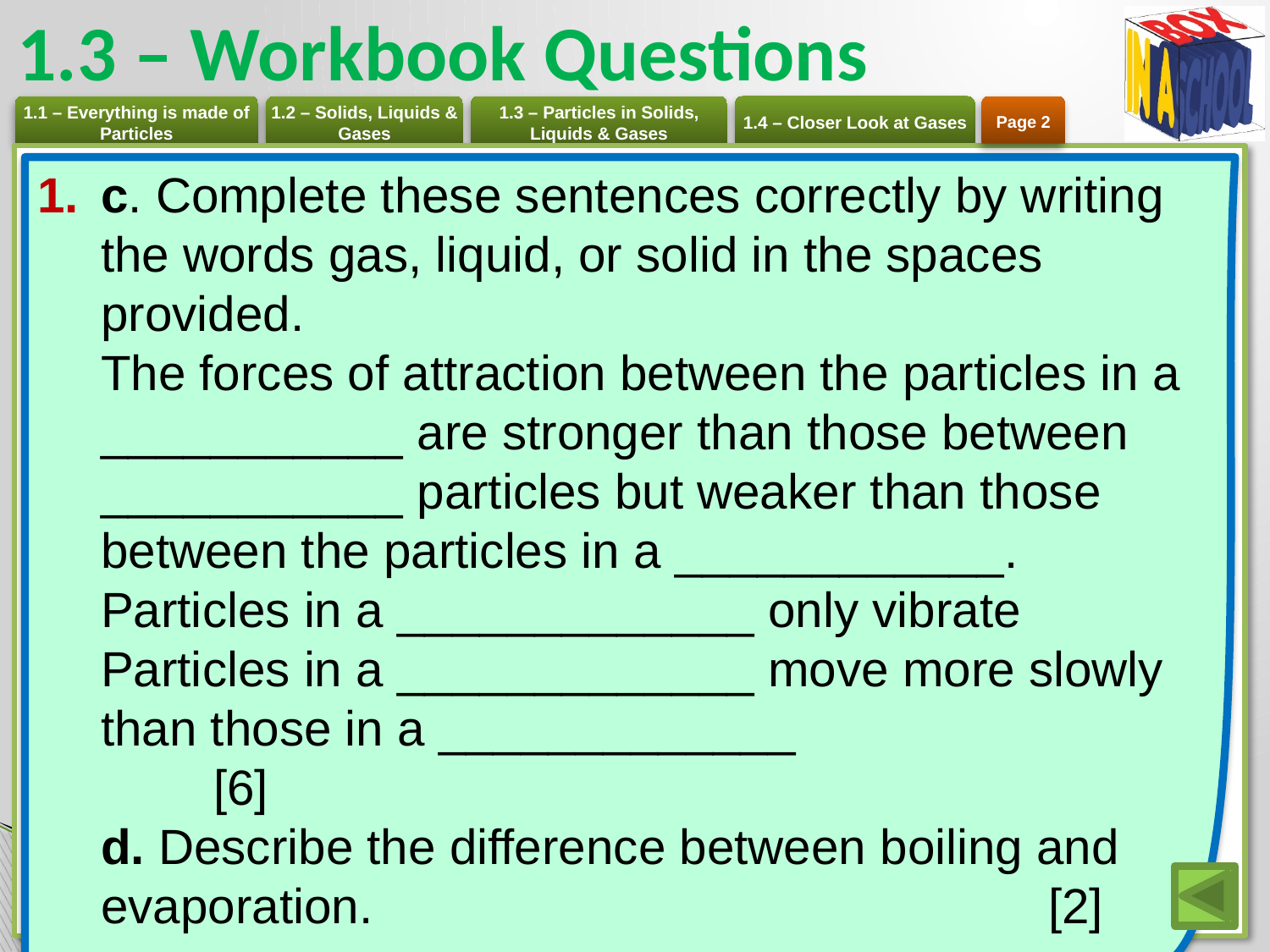

# 1.3 – Workbook Questions
Page 2
c. Complete these sentences correctly by writing the words gas, liquid, or solid in the spaces provided.
The forces of attraction between the particles in a ___________ are stronger than those between ___________ particles but weaker than those between the particles in a ____________. Particles in a _____________ only vibrate Particles in a _____________ move more slowly than those in a _____________			[6]
d. Describe the difference between boiling and evaporation.				          [2]